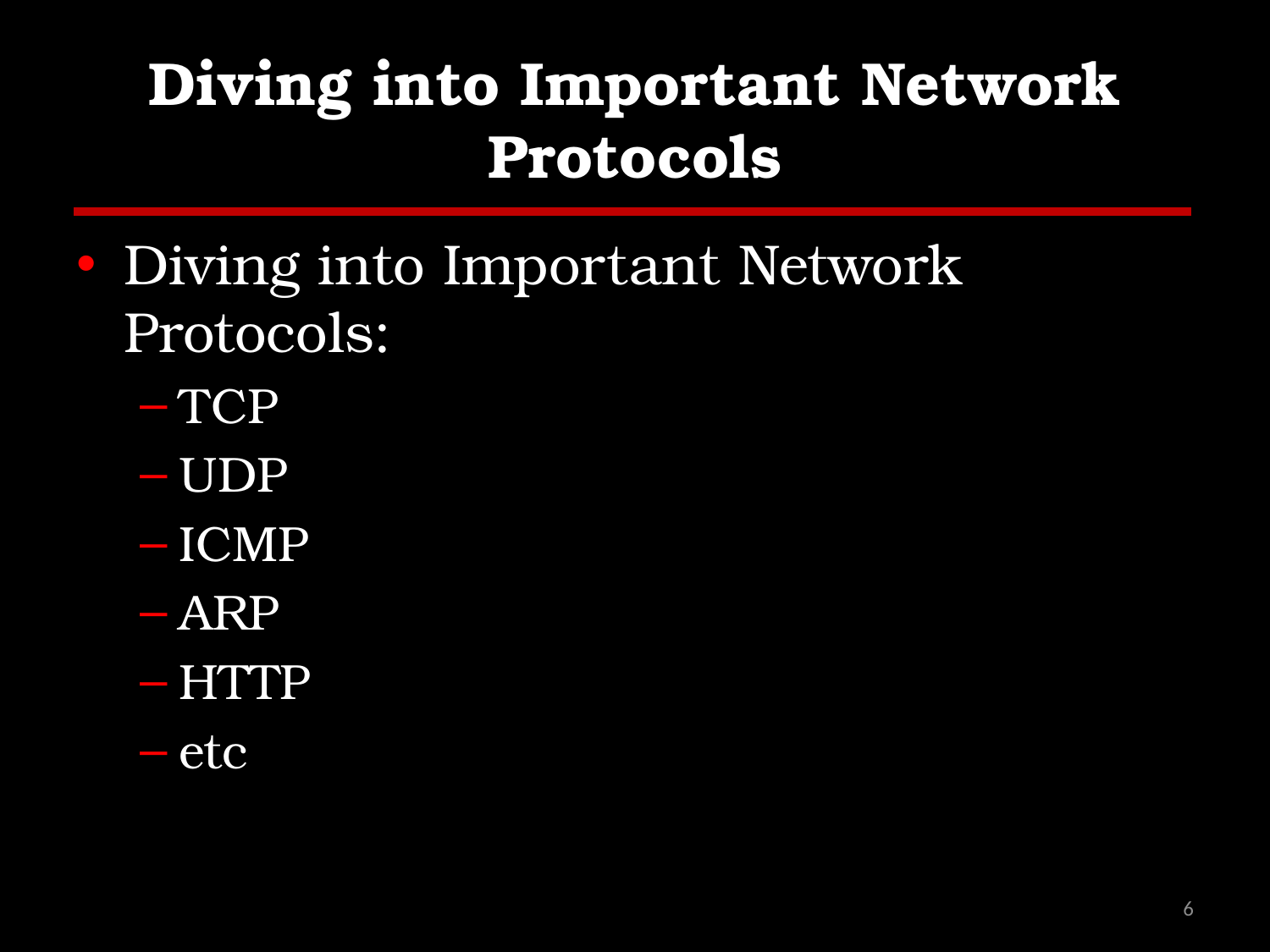

# Diving into Important Network Protocols
Diving into Important Network Protocols:
TCP
UDP
ICMP
ARP
HTTP
etc

6